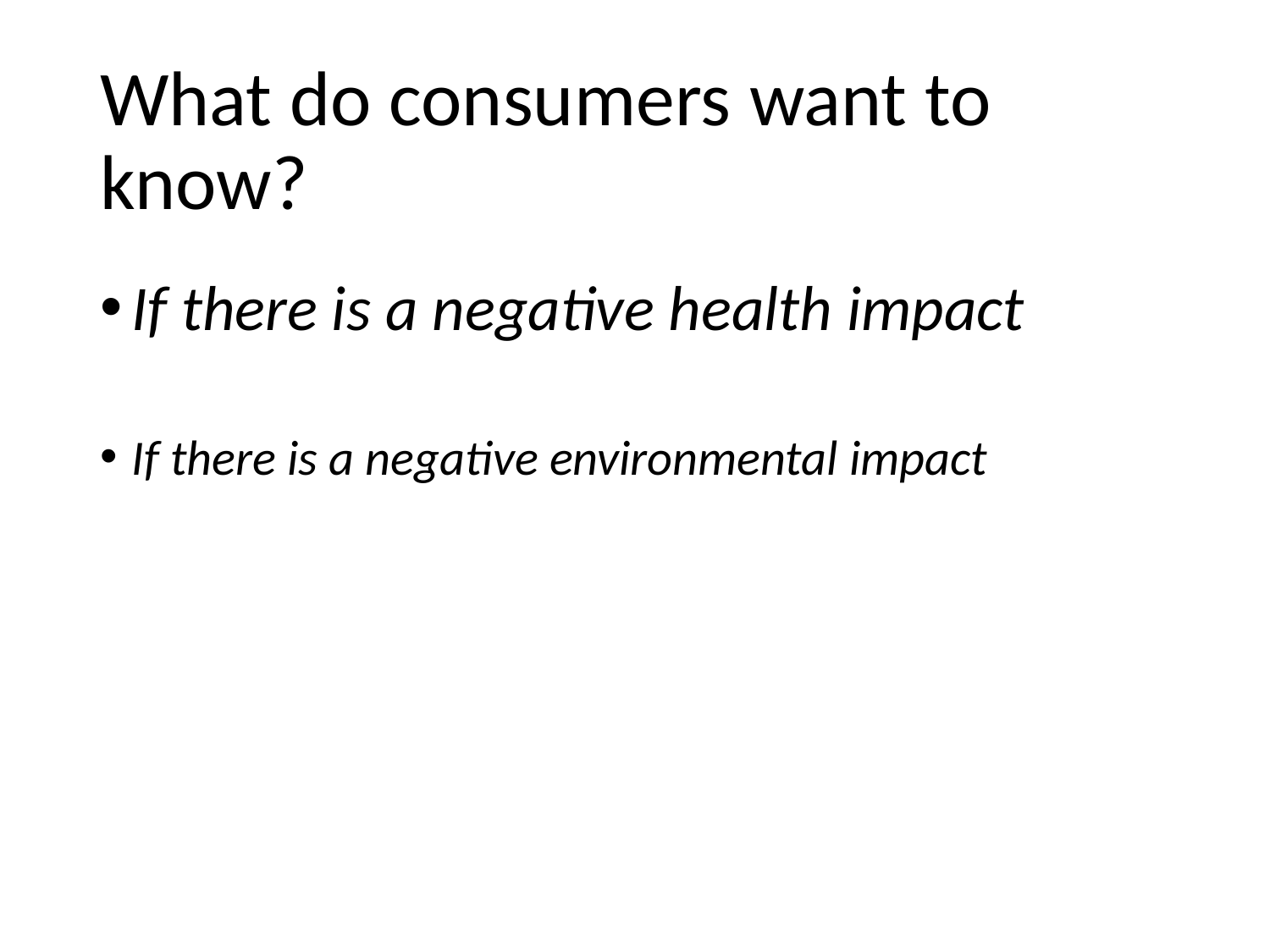

# What do consumers want to know?
If there is a negative health impact

If there is a negative environmental impact